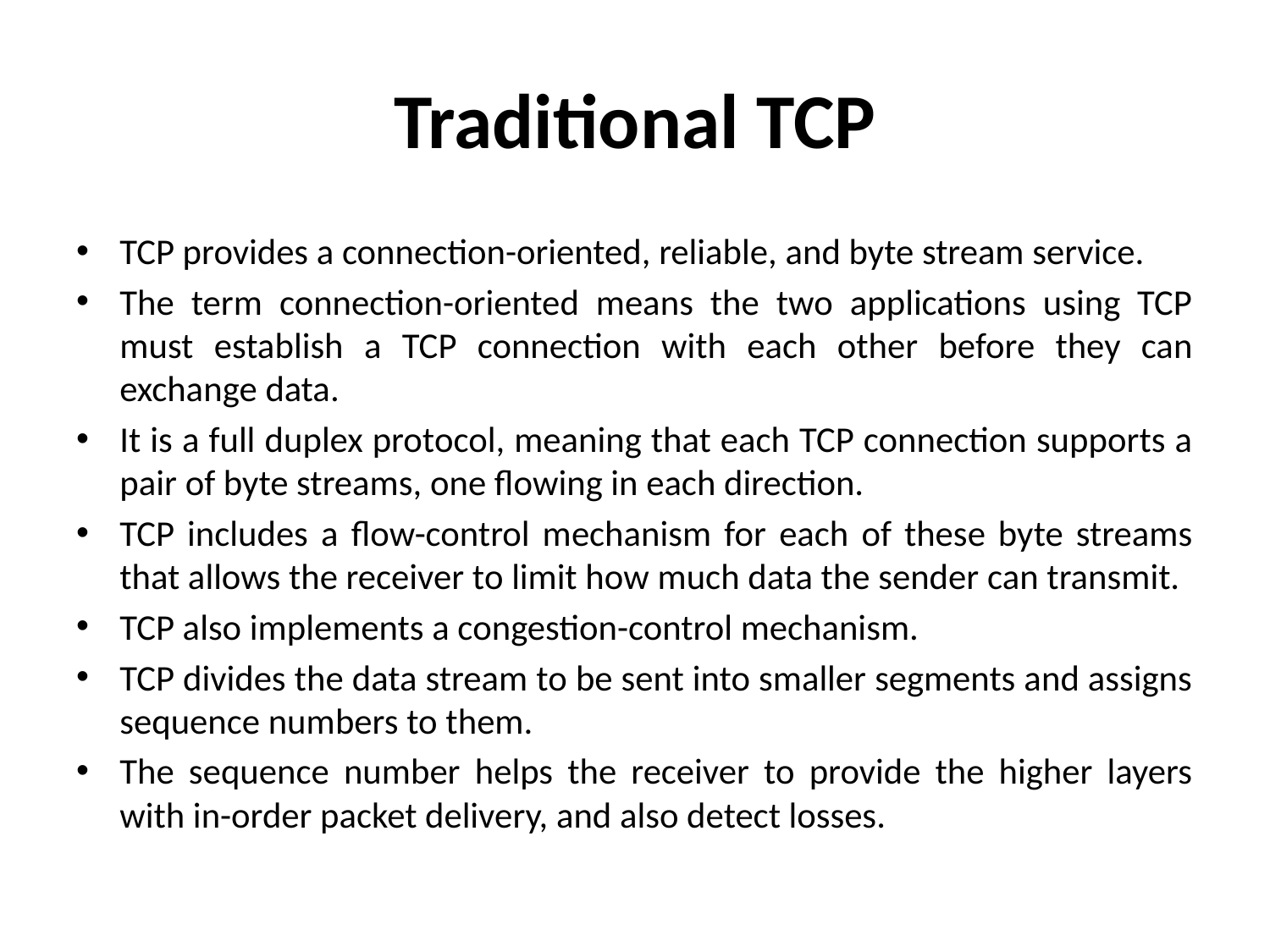

# Traditional TCP
TCP provides a connection-oriented, reliable, and byte stream service.
The term connection-oriented means the two applications using TCP must establish a TCP connection with each other before they can exchange data.
It is a full duplex protocol, meaning that each TCP connection supports a pair of byte streams, one flowing in each direction.
TCP includes a flow-control mechanism for each of these byte streams that allows the receiver to limit how much data the sender can transmit.
TCP also implements a congestion-control mechanism.
TCP divides the data stream to be sent into smaller segments and assigns sequence numbers to them.
The sequence number helps the receiver to provide the higher layers with in-order packet delivery, and also detect losses.